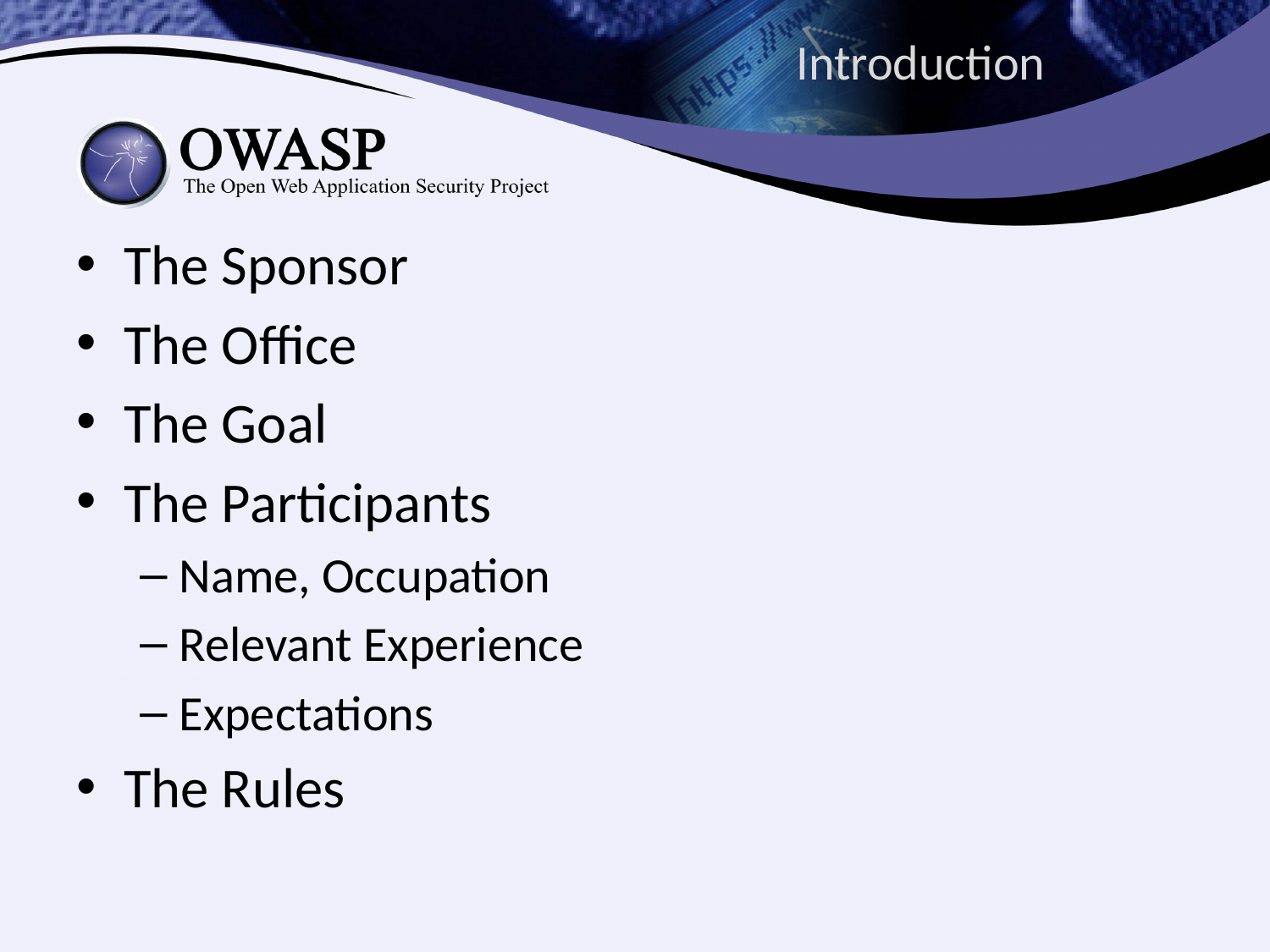

# Introduction
The Sponsor
The Office
The Goal
The Participants
Name, Occupation
Relevant Experience
Expectations
The Rules